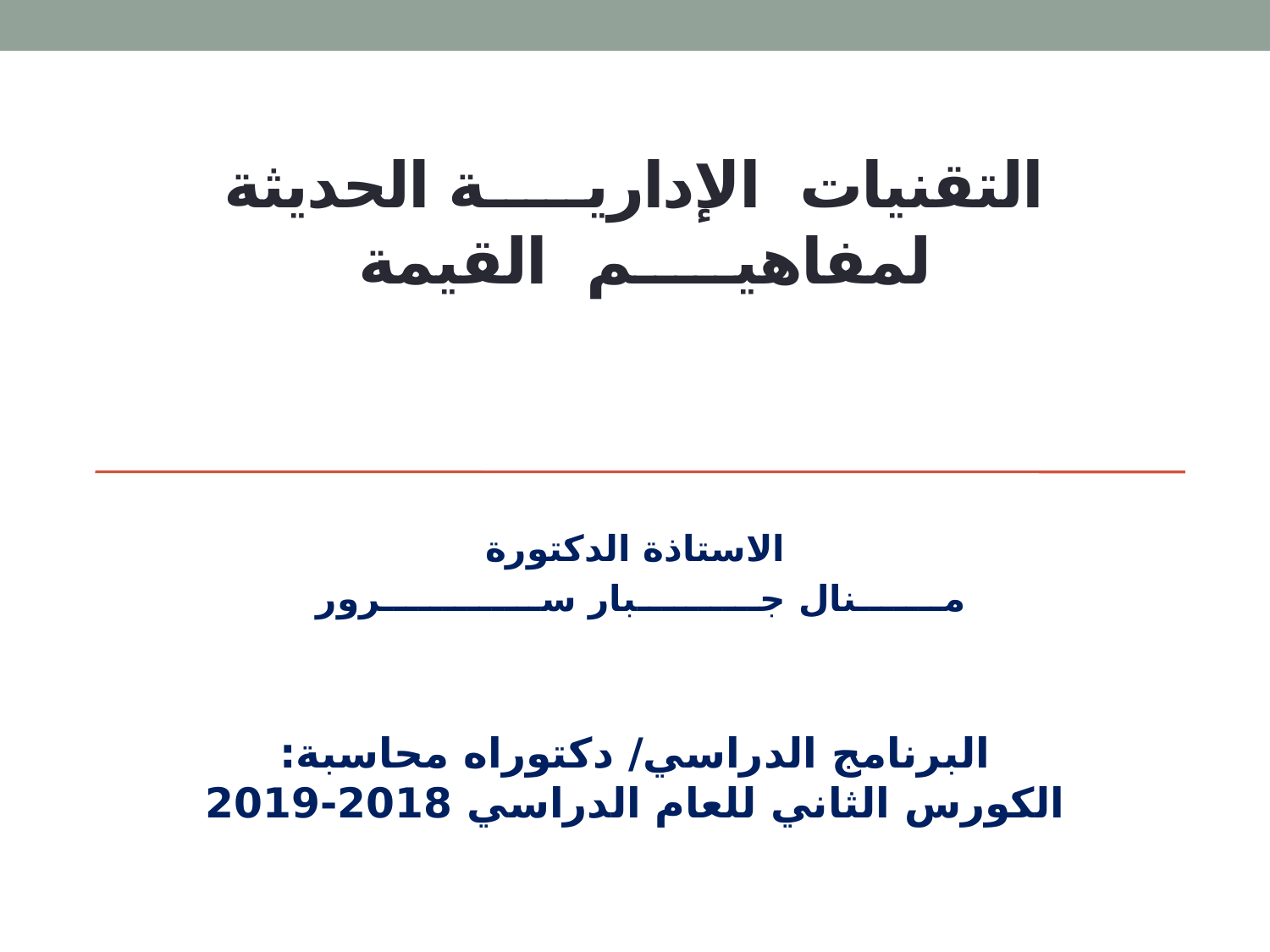

# التقنيات  الإداريـــــة الحديثة لمفاهيـــــم  القيمة

الاستاذة الدكتورة
مـــــــنال جــــــــــبار ســـــــــــــرور

البرنامج الدراسي/ دكتوراه محاسبة: الكورس الثاني للعام الدراسي 2018-2019